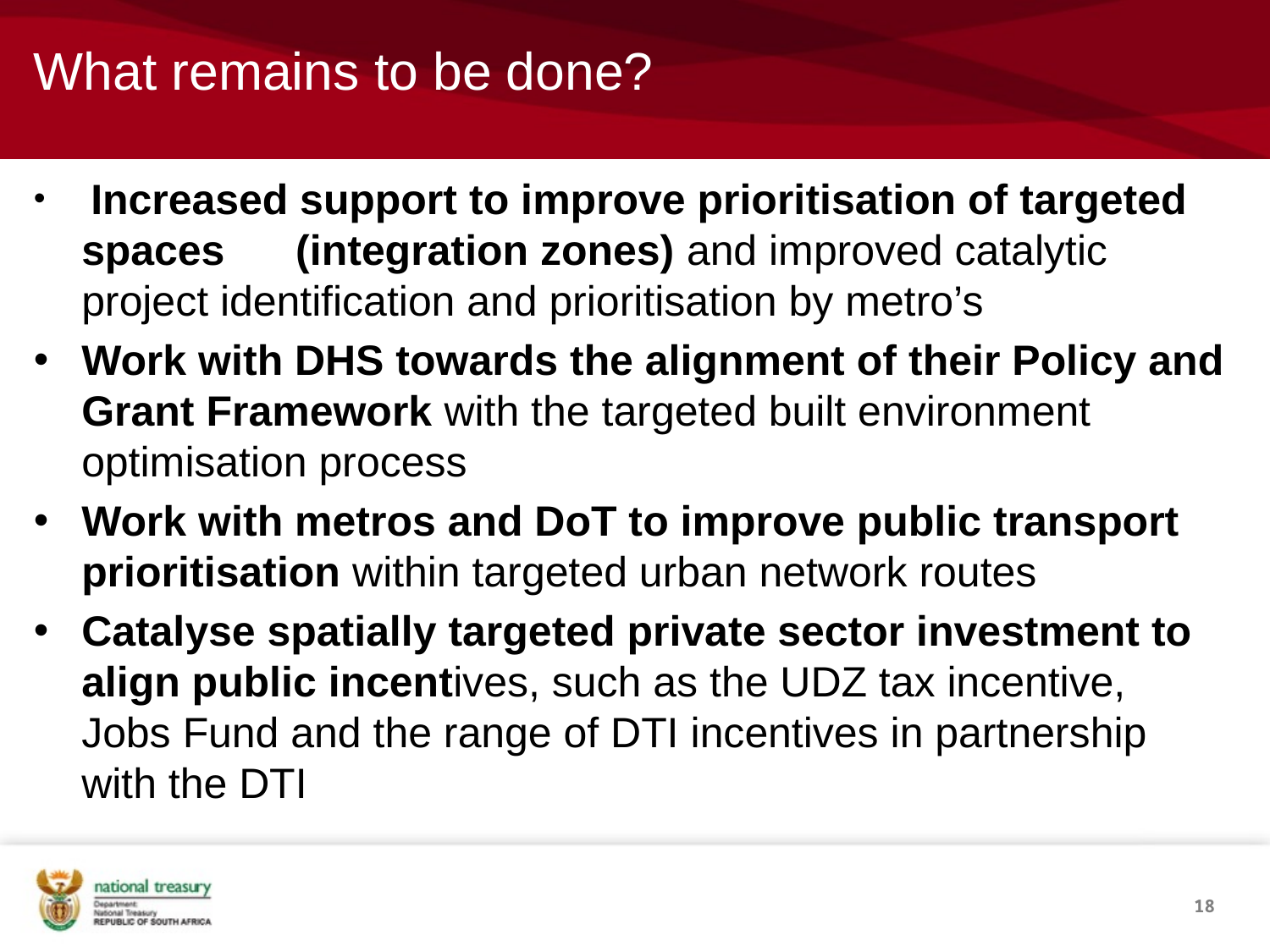

# What remains to be done?
 Increased support to improve prioritisation of targeted spaces      (integration zones) and improved catalytic project identification and prioritisation by metro’s
Work with DHS towards the alignment of their Policy and Grant Framework with the targeted built environment optimisation process
Work with metros and DoT to improve public transport prioritisation within targeted urban network routes
Catalyse spatially targeted private sector investment to align public incentives, such as the UDZ tax incentive, Jobs Fund and the range of DTI incentives in partnership with the DTI

18